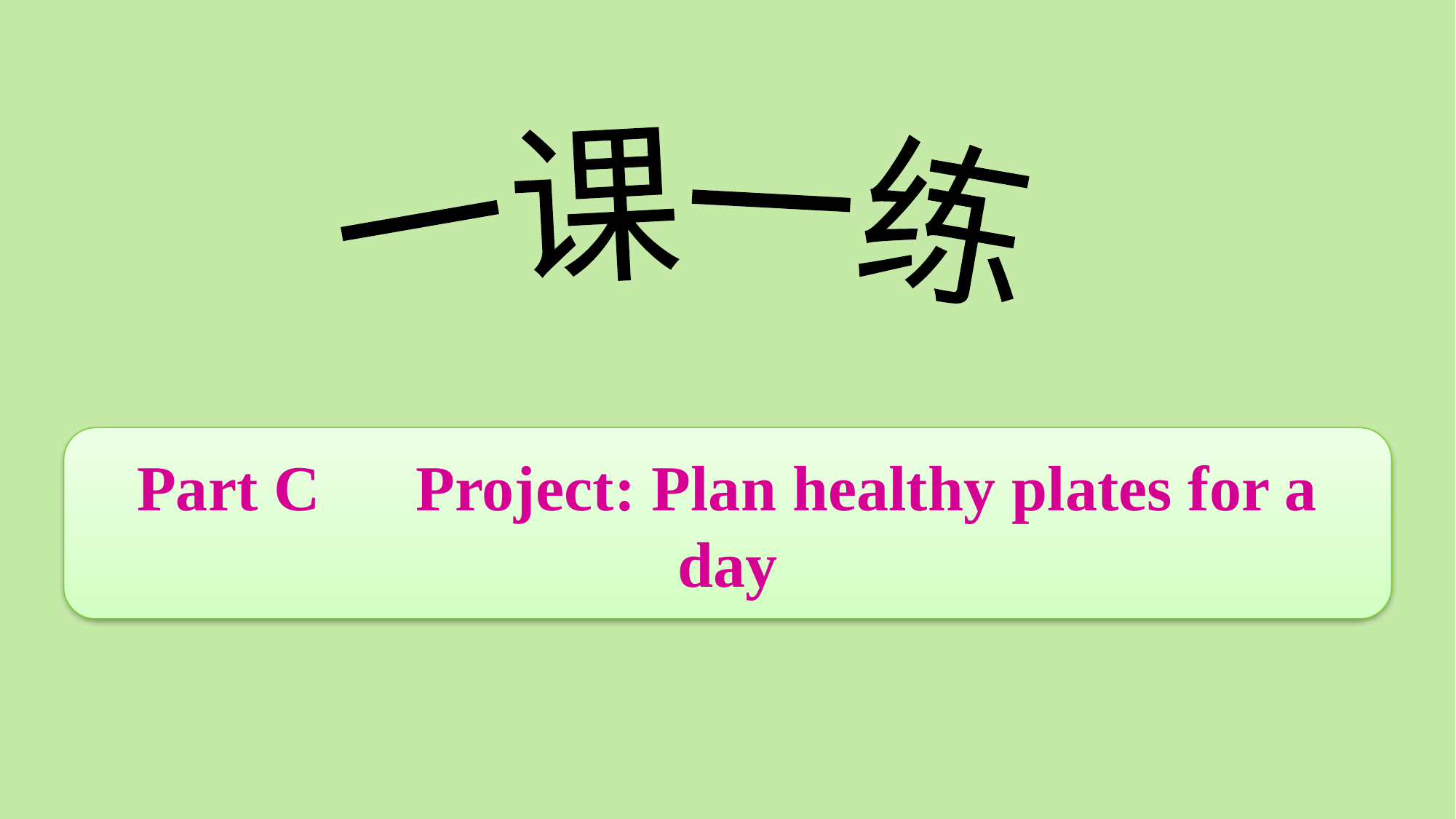

Part C　Project: Plan healthy plates for a day